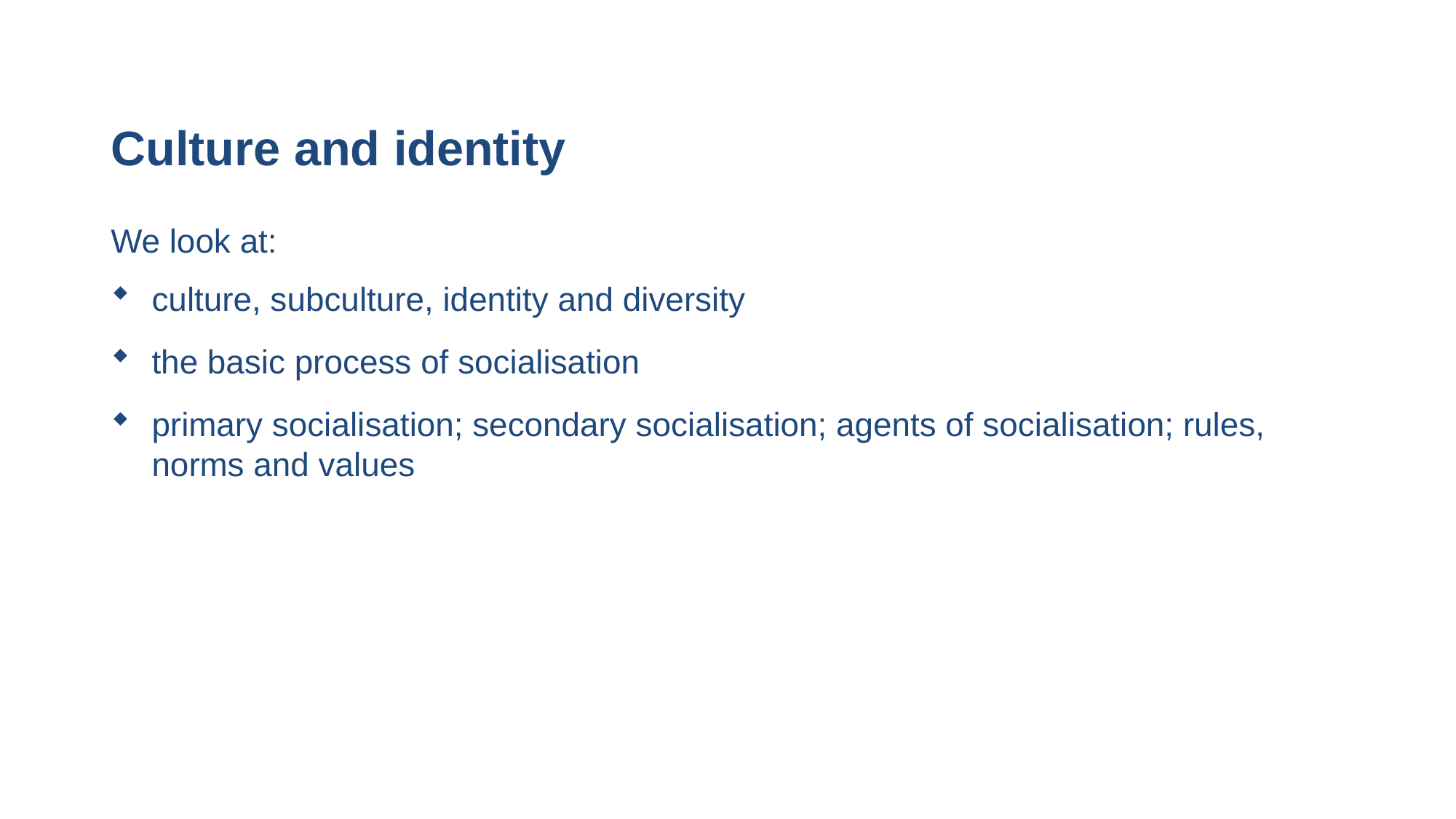

# Culture and identity
We look at:
culture, subculture, identity and diversity
the basic process of socialisation
primary socialisation; secondary socialisation; agents of socialisation; rules, norms and values